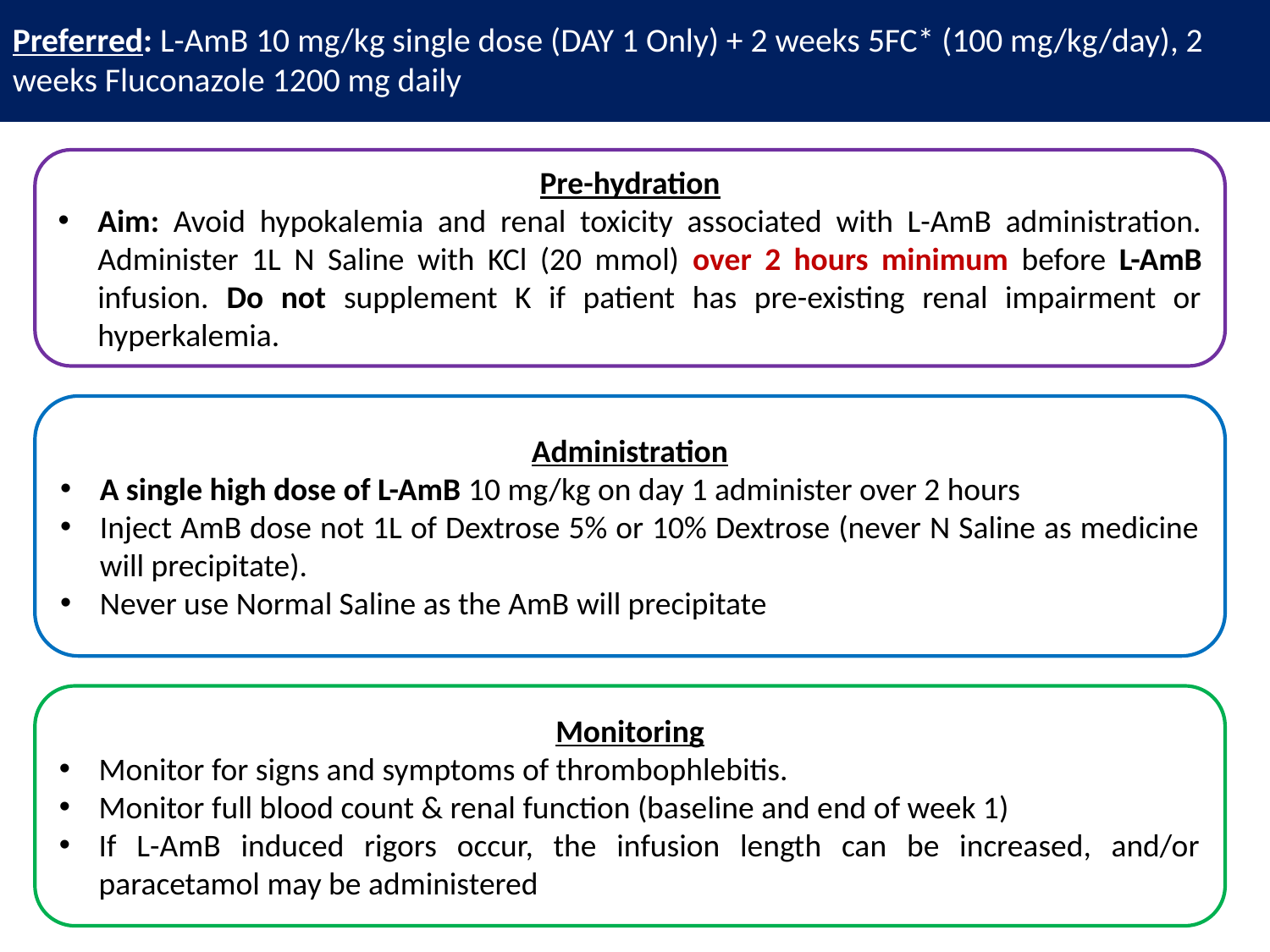

Preferred: L-AmB 10 mg/kg single dose (DAY 1 Only) + 2 weeks 5FC* (100 mg/kg/day), 2 weeks Fluconazole 1200 mg daily
Pre-hydration
Aim: Avoid hypokalemia and renal toxicity associated with L-AmB administration. Administer 1L N Saline with KCl (20 mmol) over 2 hours minimum before L-AmB infusion. Do not supplement K if patient has pre-existing renal impairment or hyperkalemia.
Administration
A single high dose of L-AmB 10 mg/kg on day 1 administer over 2 hours
Inject AmB dose not 1L of Dextrose 5% or 10% Dextrose (never N Saline as medicine will precipitate).
Never use Normal Saline as the AmB will precipitate
Monitoring
Monitor for signs and symptoms of thrombophlebitis.
Monitor full blood count & renal function (baseline and end of week 1)
If L-AmB induced rigors occur, the infusion length can be increased, and/or paracetamol may be administered